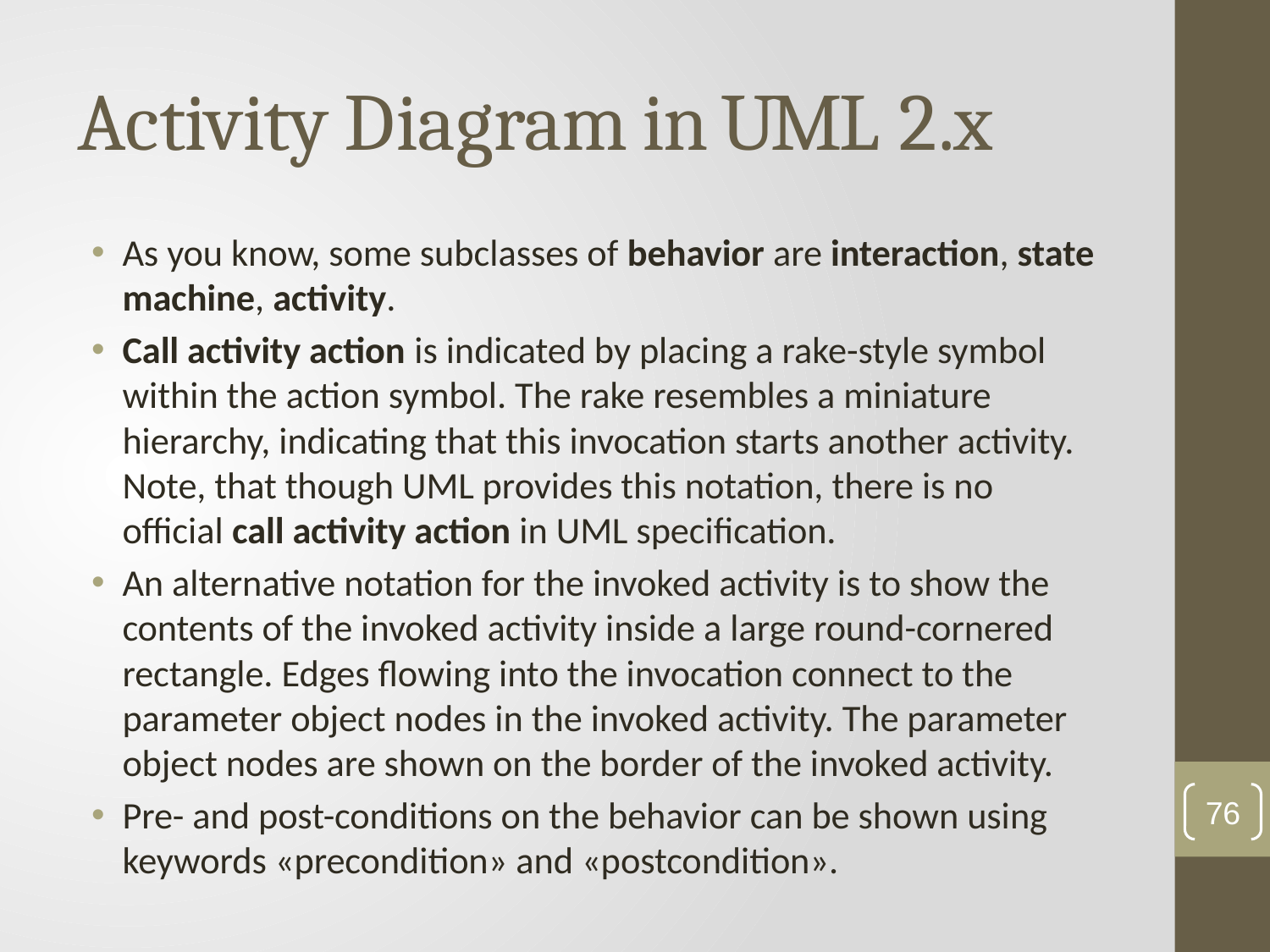

# Activity Diagram in UML 2.x
As you know, some subclasses of behavior are interaction, state machine, activity.
Call activity action is indicated by placing a rake-style symbol within the action symbol. The rake resembles a miniature hierarchy, indicating that this invocation starts another activity. Note, that though UML provides this notation, there is no official call activity action in UML specification.
An alternative notation for the invoked activity is to show the contents of the invoked activity inside a large round-cornered rectangle. Edges flowing into the invocation connect to the parameter object nodes in the invoked activity. The parameter object nodes are shown on the border of the invoked activity.
Pre- and post-conditions on the behavior can be shown using keywords «precondition» and «postcondition».

76